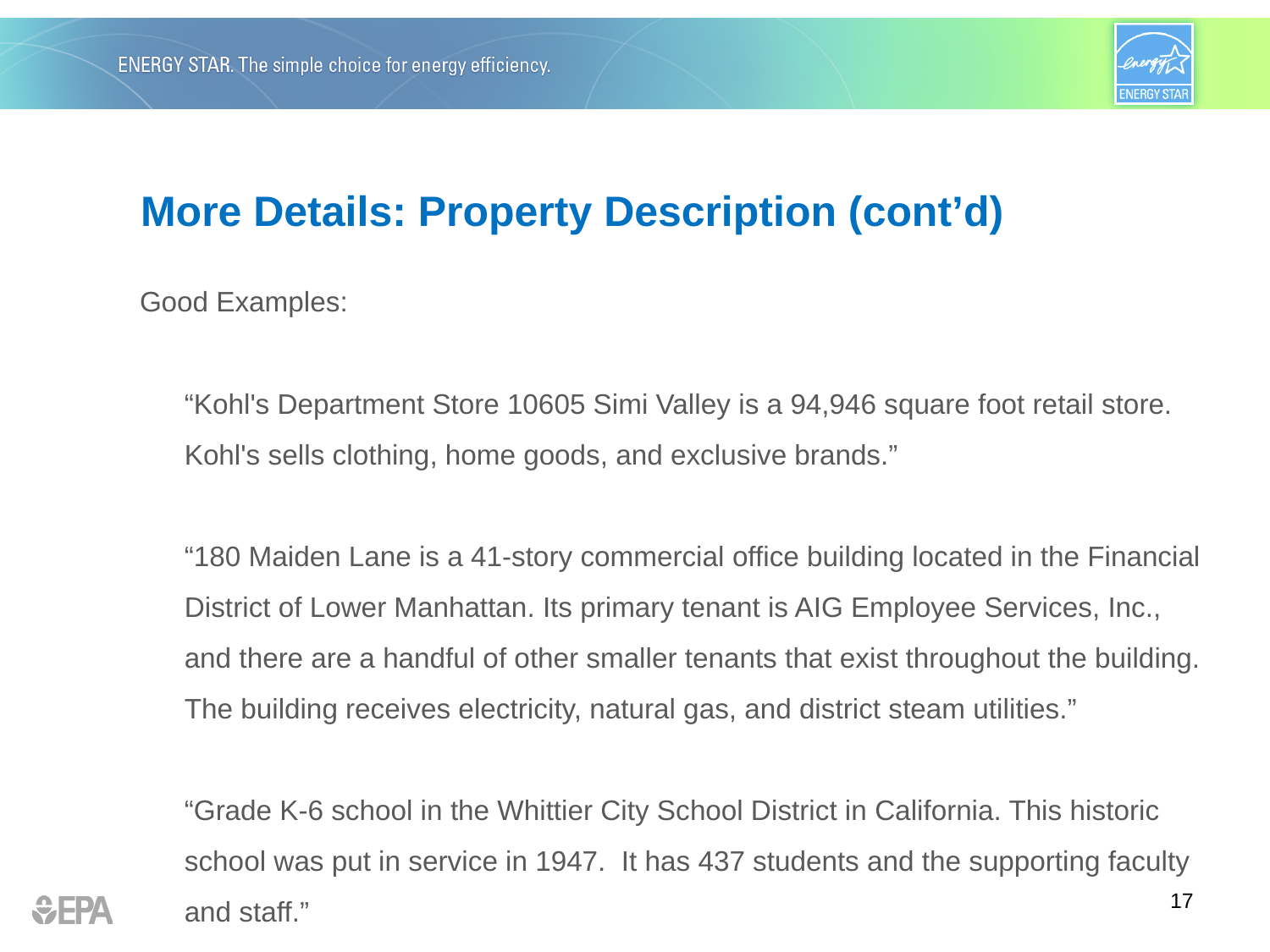

# More Details: Property Description (cont’d)
Good Examples:

	“Kohl's Department Store 10605 Simi Valley is a 94,946 square foot retail store.  Kohl's sells clothing, home goods, and exclusive brands.”

	“180 Maiden Lane is a 41-story commercial office building located in the Financial District of Lower Manhattan. Its primary tenant is AIG Employee Services, Inc., and there are a handful of other smaller tenants that exist throughout the building. The building receives electricity, natural gas, and district steam utilities.”

	“Grade K-6 school in the Whittier City School District in California. This historic school was put in service in 1947.  It has 437 students and the supporting faculty and staff.”

17